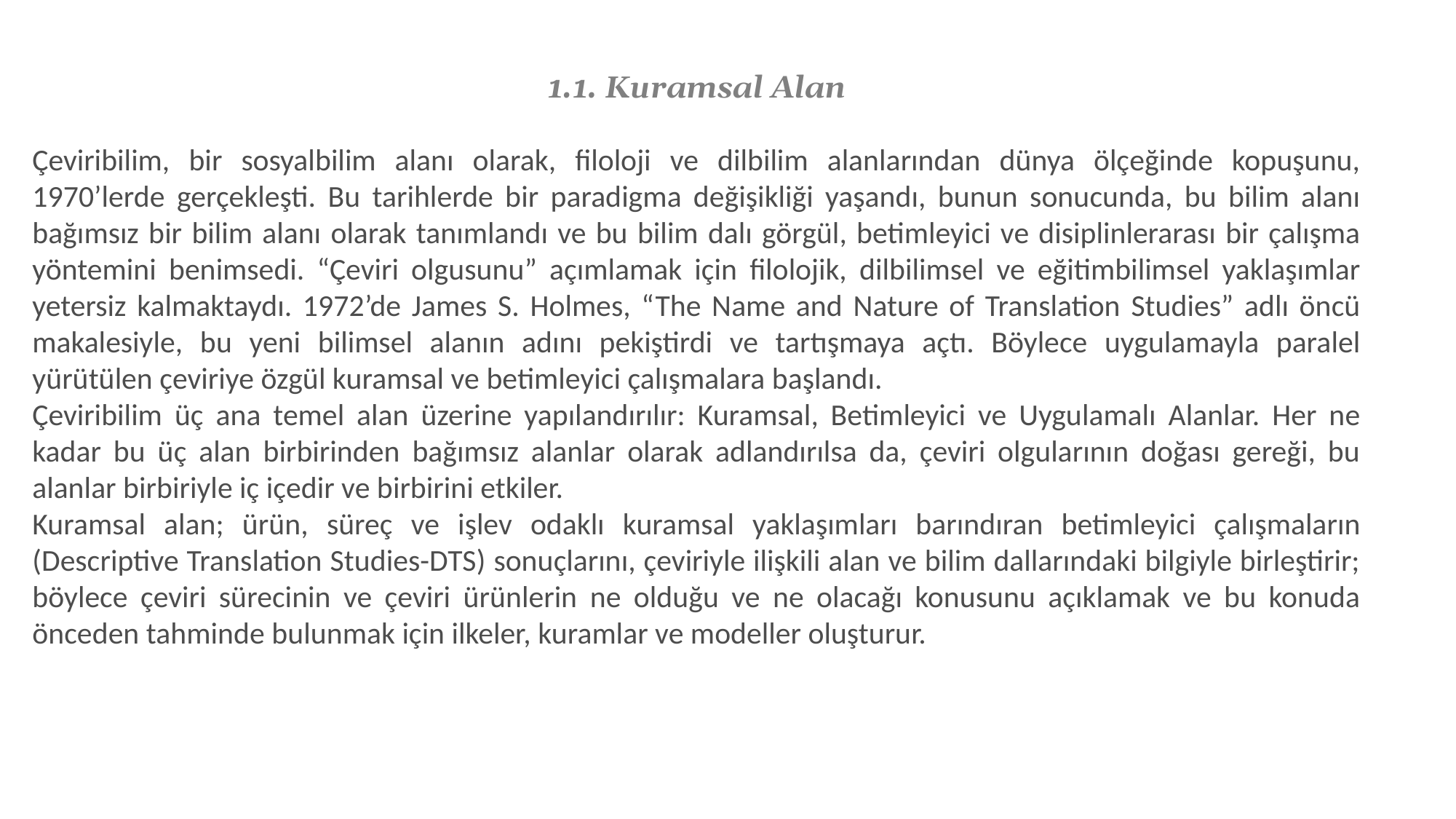

1.1. Kuramsal Alan

Çeviribilim, bir sosyalbilim alanı olarak, filoloji ve dilbilim alanlarından dünya ölçeğinde kopuşunu, 1970’lerde gerçekleşti. Bu tarihlerde bir paradigma değişikliği yaşandı, bunun sonucunda, bu bilim alanı bağımsız bir bilim alanı olarak tanımlandı ve bu bilim dalı görgül, betimleyici ve disiplinlerarası bir çalışma yöntemini benimsedi. “Çeviri olgusunu” açımlamak için filolojik, dilbilimsel ve eğitimbilimsel yaklaşımlar yetersiz kalmaktaydı. 1972’de James S. Holmes, “The Name and Nature of Translation Studies” adlı öncü makalesiyle, bu yeni bilimsel alanın adını pekiştirdi ve tartışmaya açtı. Böylece uygulamayla paralel yürütülen çeviriye özgül kuramsal ve betimleyici çalışmalara başlandı.
Çeviribilim üç ana temel alan üzerine yapılandırılır: Kuramsal, Betimleyici ve Uygulamalı Alanlar. Her ne kadar bu üç alan birbirinden bağımsız alanlar olarak adlandırılsa da, çeviri olgularının doğası gereği, bu alanlar birbiriyle iç içedir ve birbirini etkiler.
Kuramsal alan; ürün, süreç ve işlev odaklı kuramsal yaklaşımları barındıran betimleyici çalışmaların (Descriptive Translation Studies-DTS) sonuçlarını, çeviriyle ilişkili alan ve bilim dallarındaki bilgiyle birleştirir; böylece çeviri sürecinin ve çeviri ürünlerin ne olduğu ve ne olacağı konusunu açıklamak ve bu konuda önceden tahminde bulunmak için ilkeler, kuramlar ve modeller oluşturur.